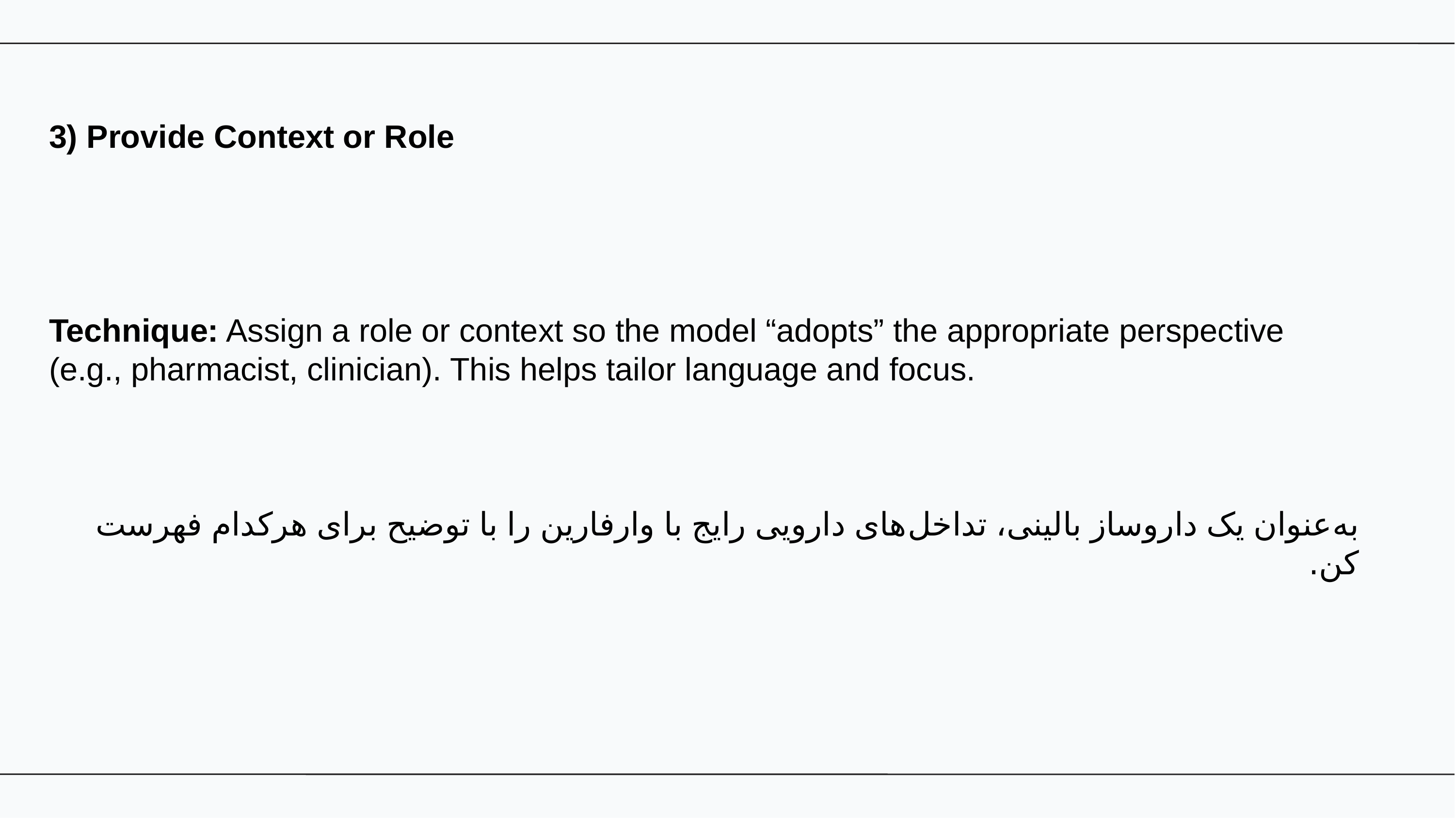

3) Provide Context or Role

Technique: Assign a role or context so the model “adopts” the appropriate perspective (e.g., pharmacist, clinician). This helps tailor language and focus.

به‌عنوان یک داروساز بالینی، تداخل‌های دارویی رایج با وارفارین را با توضیح برای هرکدام فهرست کن.